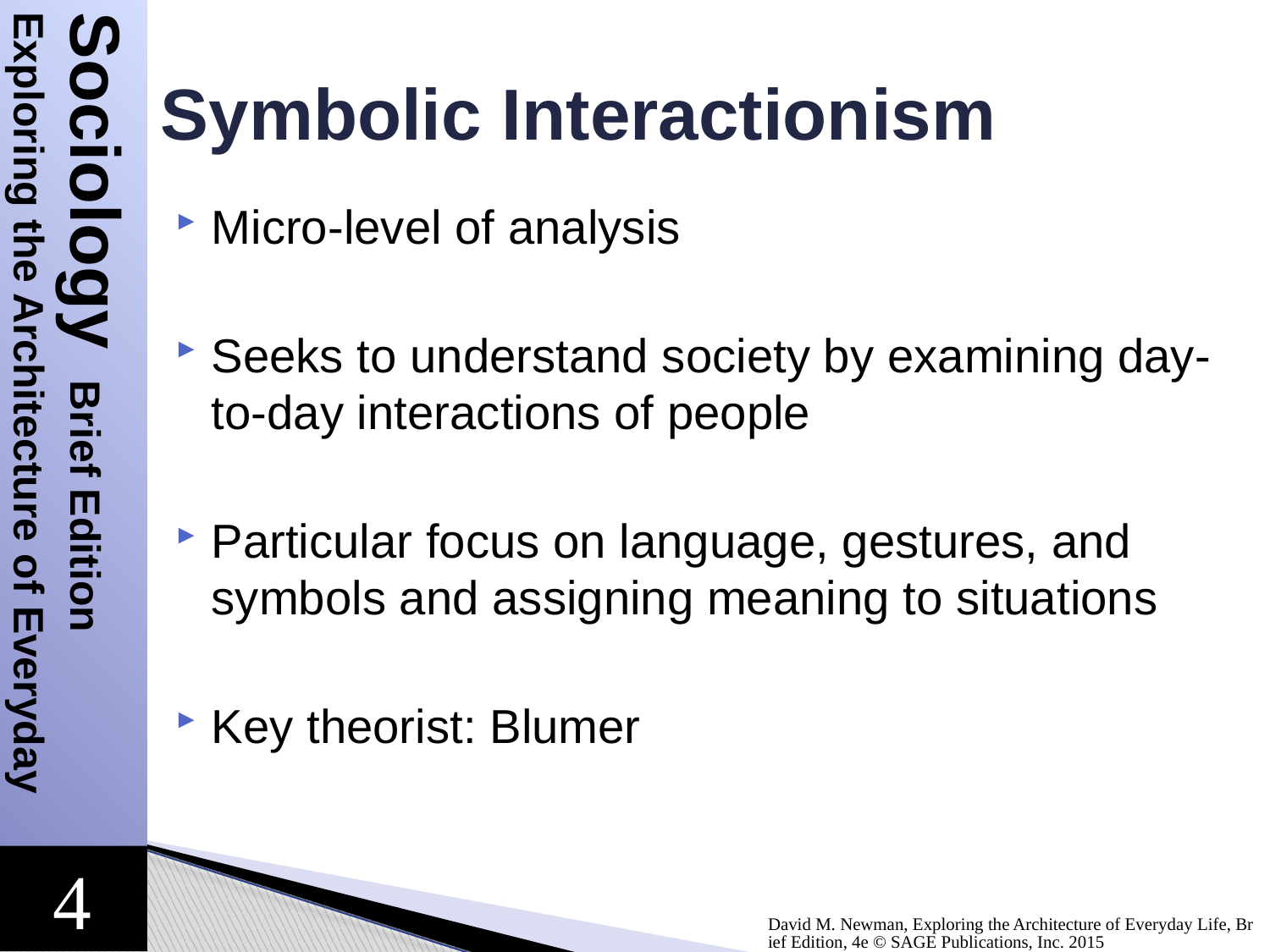

# Symbolic Interactionism
Micro-level of analysis

Seeks to understand society by examining day-to-day interactions of people

Particular focus on language, gestures, and symbols and assigning meaning to situations

Key theorist: Blumer
David M. Newman, Exploring the Architecture of Everyday Life, Brief Edition, 4e © SAGE Publications, Inc. 2015